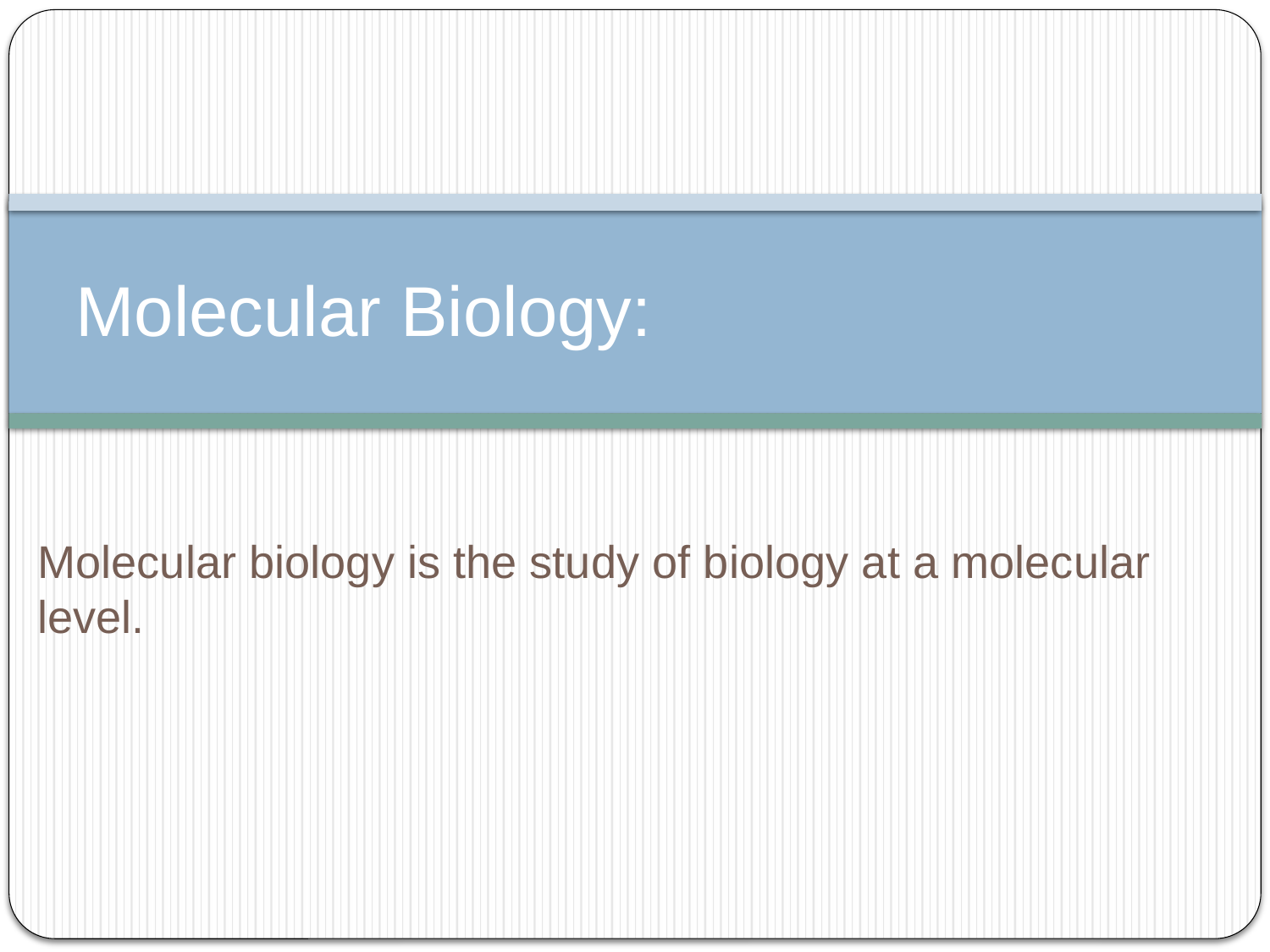

# Molecular Biology:
Molecular biology is the study of biology at a molecular level.